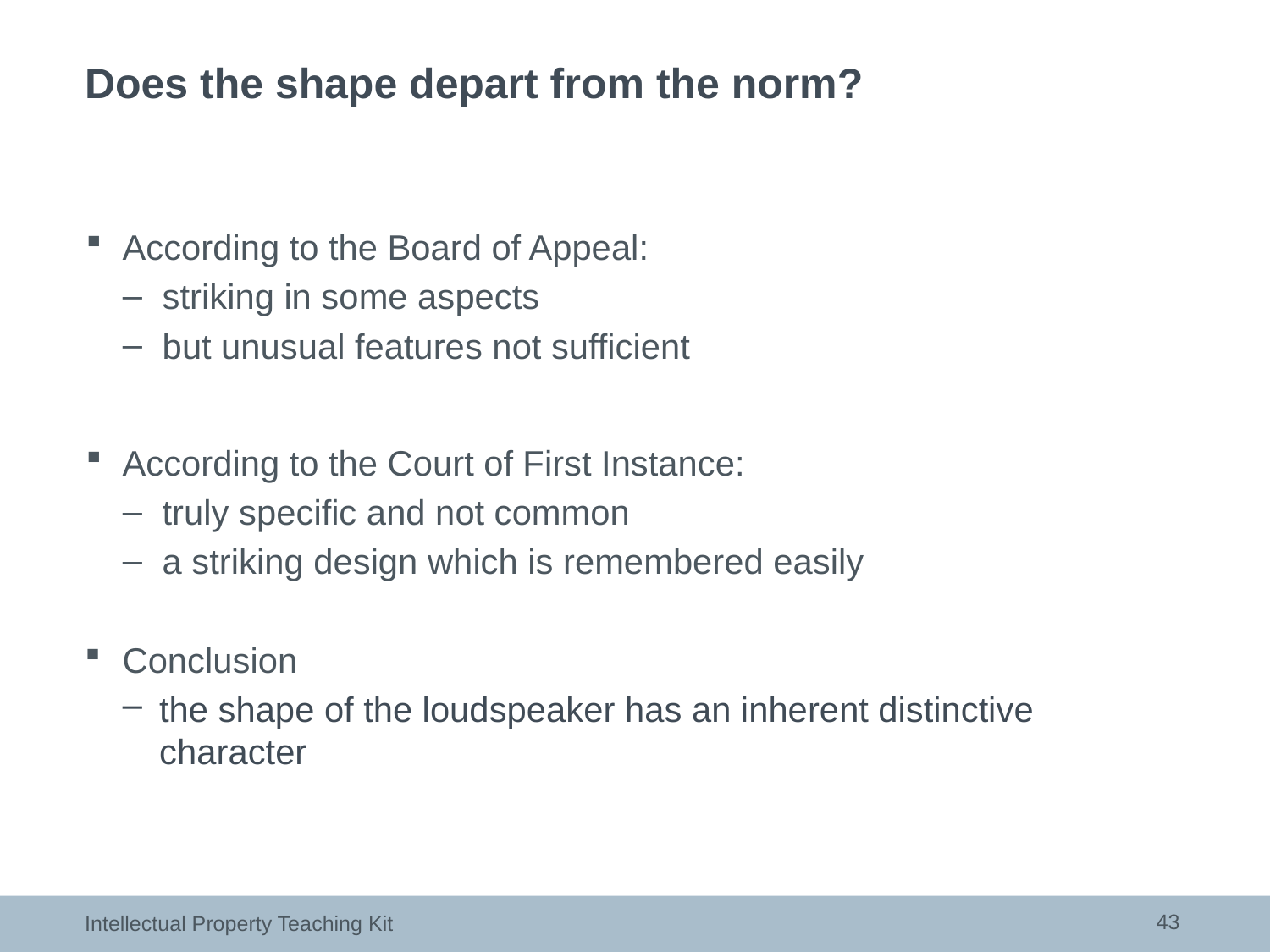

# Does the shape depart from the norm?
According to the Board of Appeal:
striking in some aspects
but unusual features not sufficient

According to the Court of First Instance:
truly specific and not common
a striking design which is remembered easily

Conclusion
the shape of the loudspeaker has an inherent distinctive character

43
Intellectual Property Teaching Kit